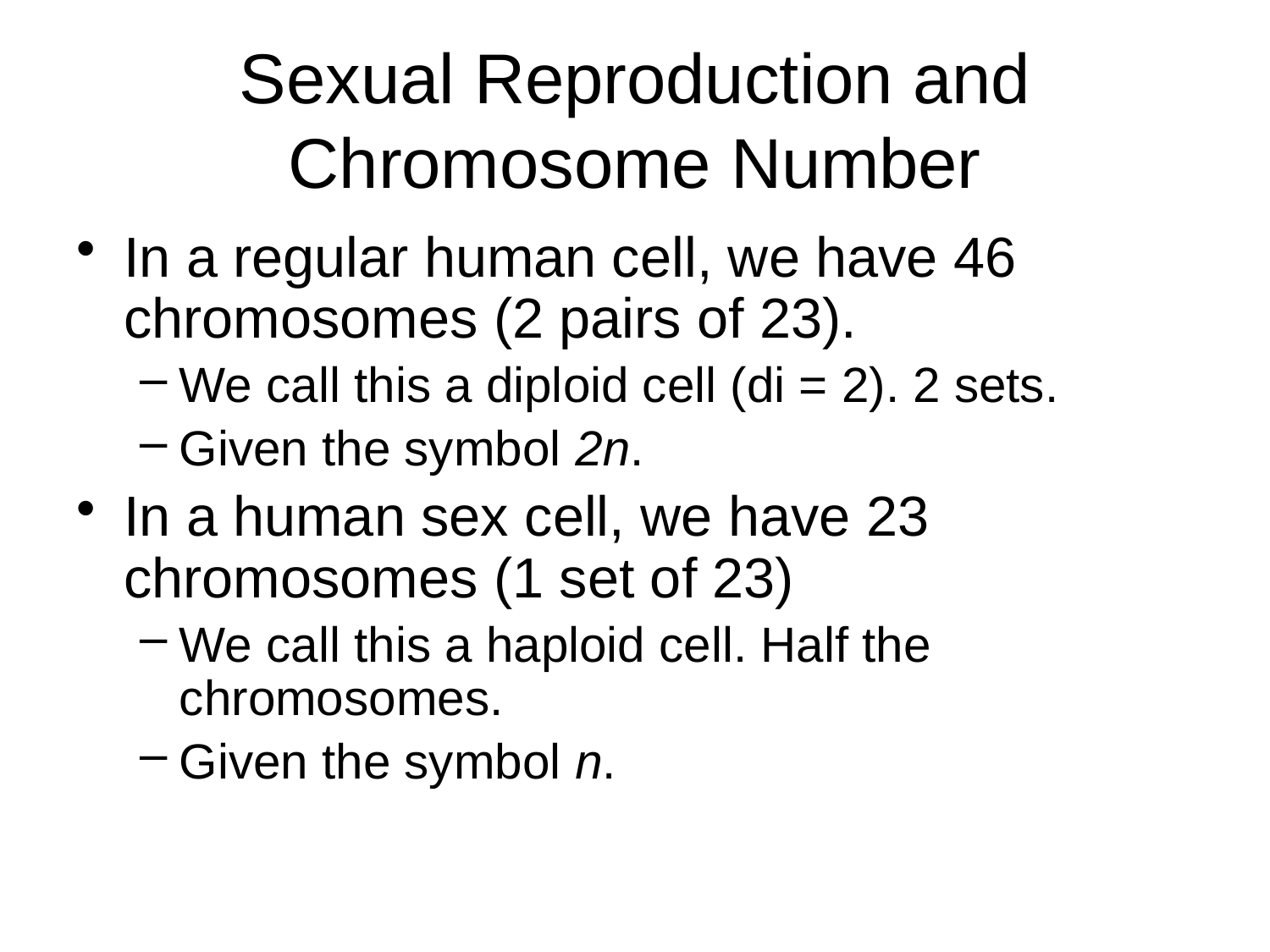

# Sexual Reproduction and Chromosome Number
In a regular human cell, we have 46 chromosomes (2 pairs of 23).
We call this a diploid cell (di = 2). 2 sets.
Given the symbol 2n.
In a human sex cell, we have 23 chromosomes (1 set of 23)
We call this a haploid cell. Half the chromosomes.
Given the symbol n.